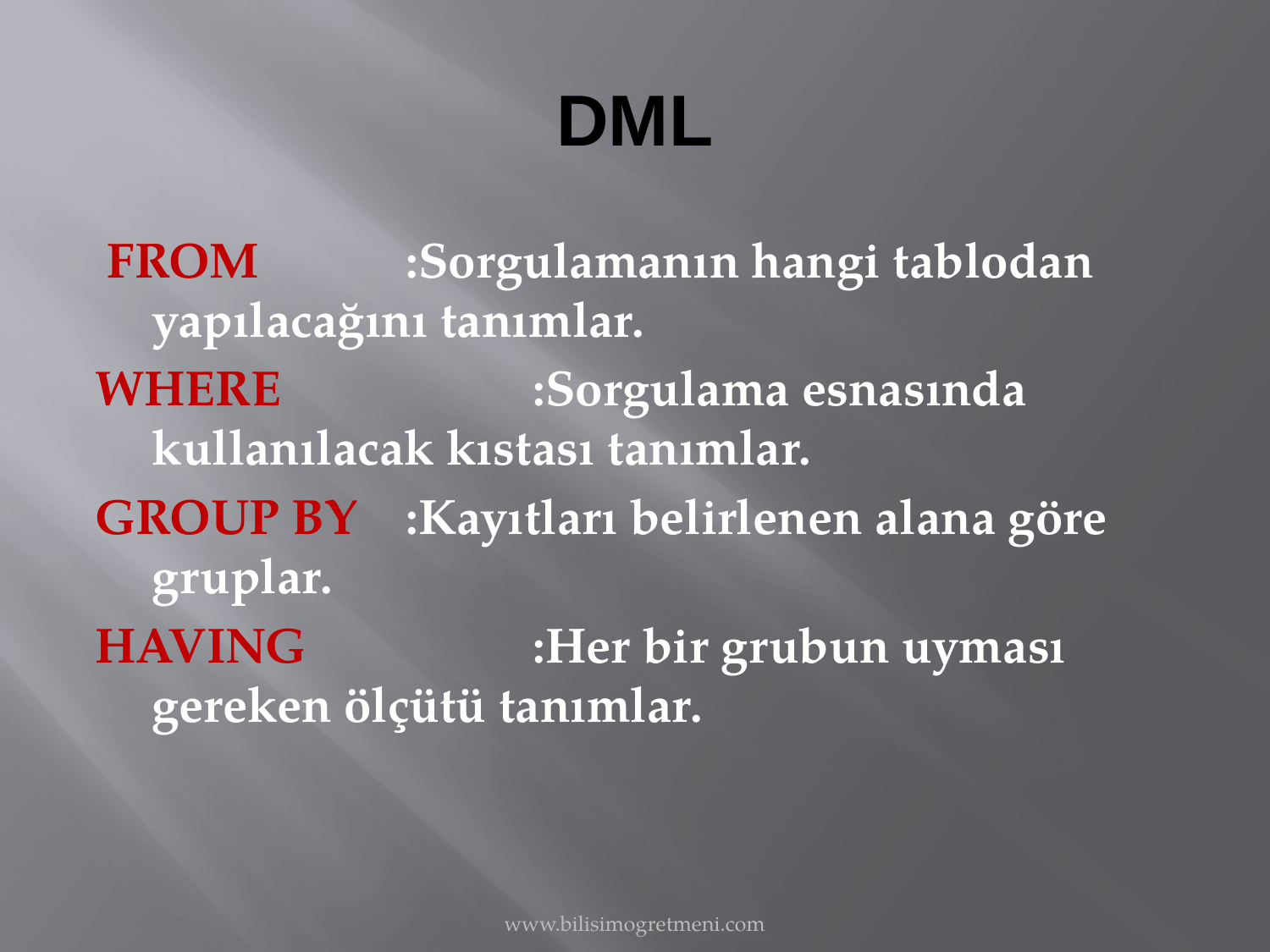

# DML
 FROM 		:Sorgulamanın hangi tablodan yapılacağını tanımlar.
WHERE 		:Sorgulama esnasında kullanılacak kıstası tanımlar.
GROUP BY 	:Kayıtları belirlenen alana göre gruplar.
HAVING 		:Her bir grubun uyması gereken ölçütü tanımlar.
www.bilisimogretmeni.com